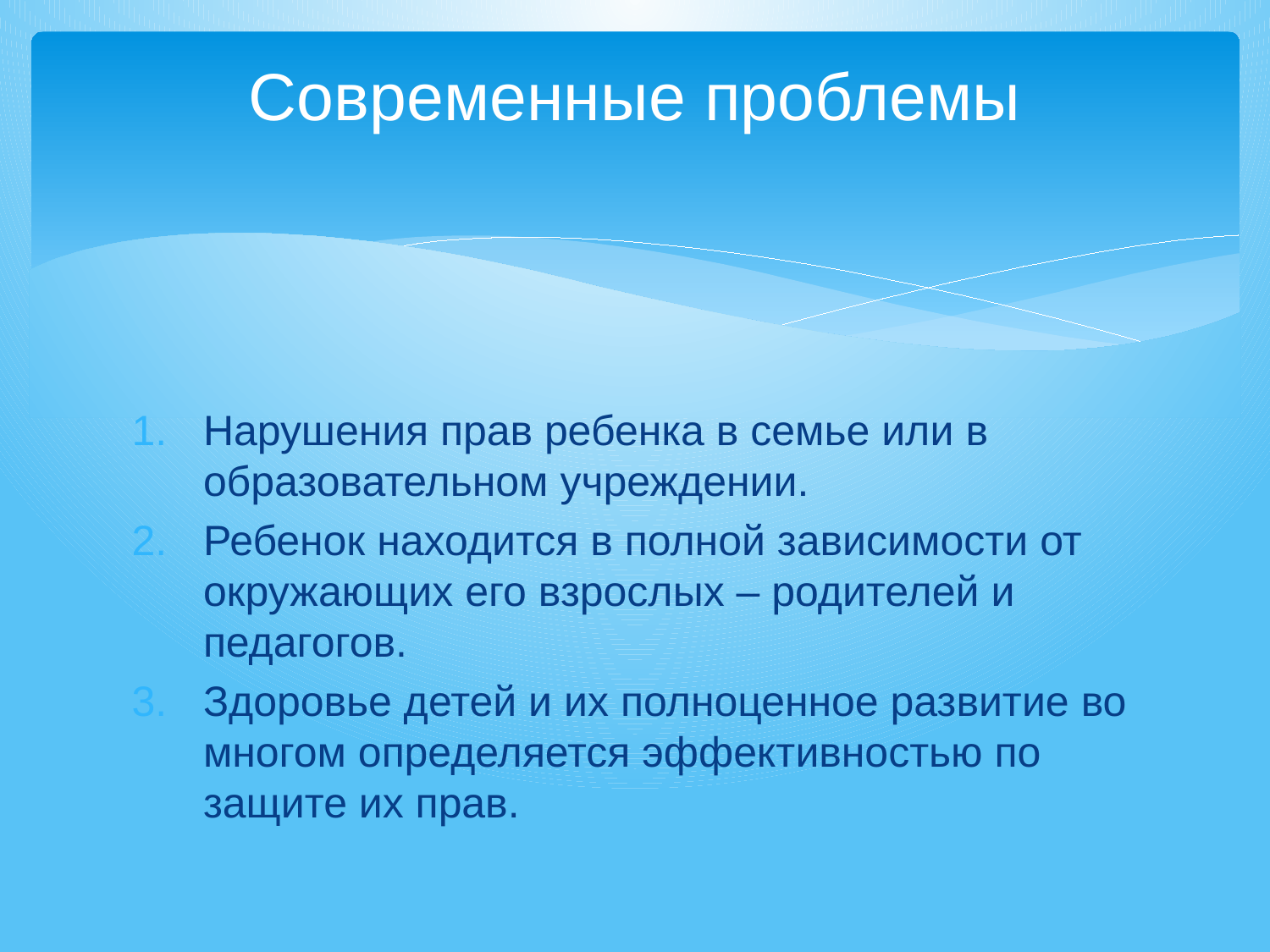

# Современные проблемы
Нарушения прав ребенка в семье или в образовательном учреждении.
Ребенок находится в полной зависимости от окружающих его взрослых – родителей и педагогов.
Здоровье детей и их полноценное развитие во многом определяется эффективностью по защите их прав.